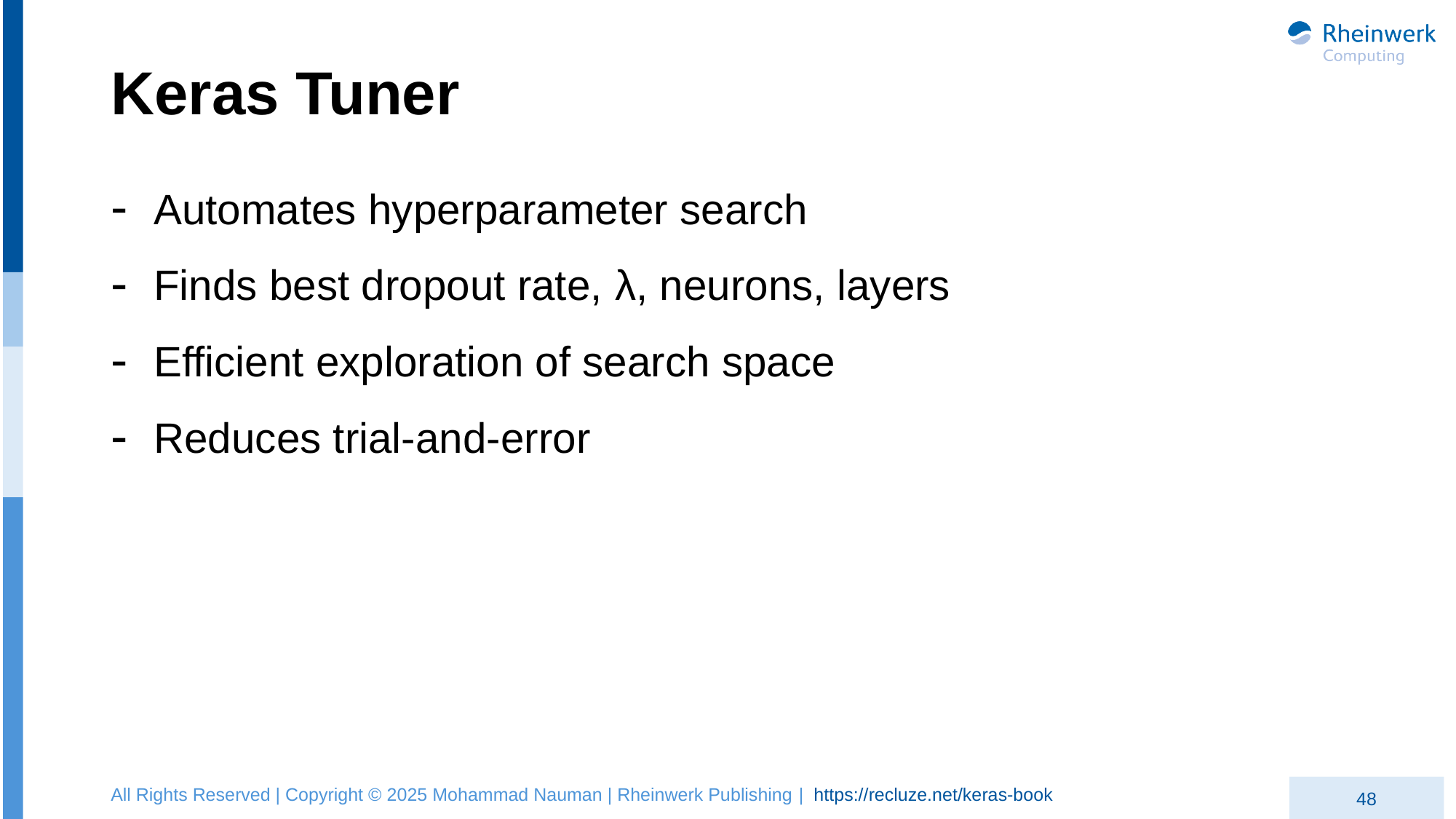

# Keras Tuner
Automates hyperparameter search
Finds best dropout rate, λ, neurons, layers
Efficient exploration of search space
Reduces trial-and-error